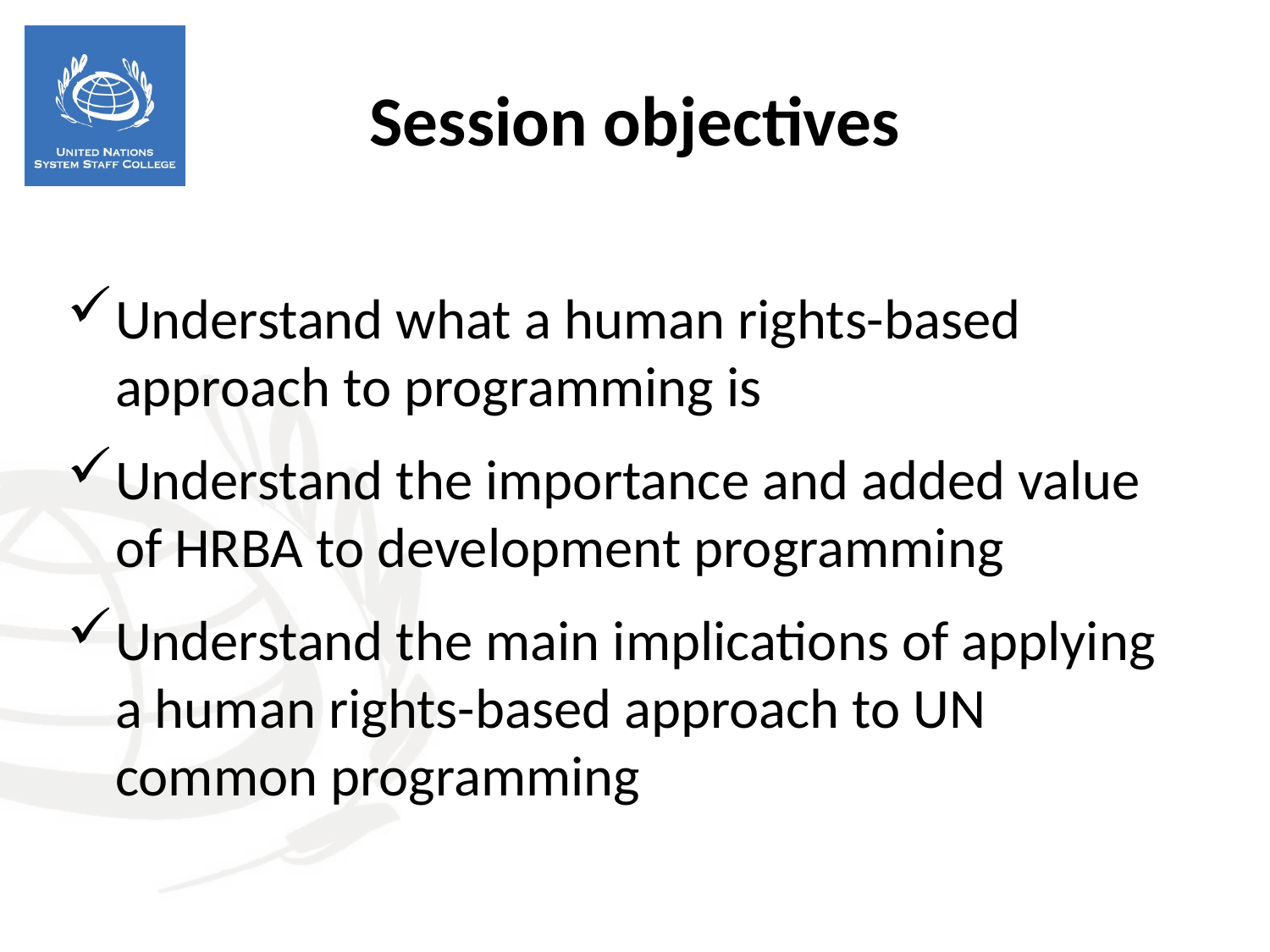

Session objectives
Understand what a human rights-based approach to programming is
Understand the importance and added value of HRBA to development programming
Understand the main implications of applying a human rights-based approach to UN common programming